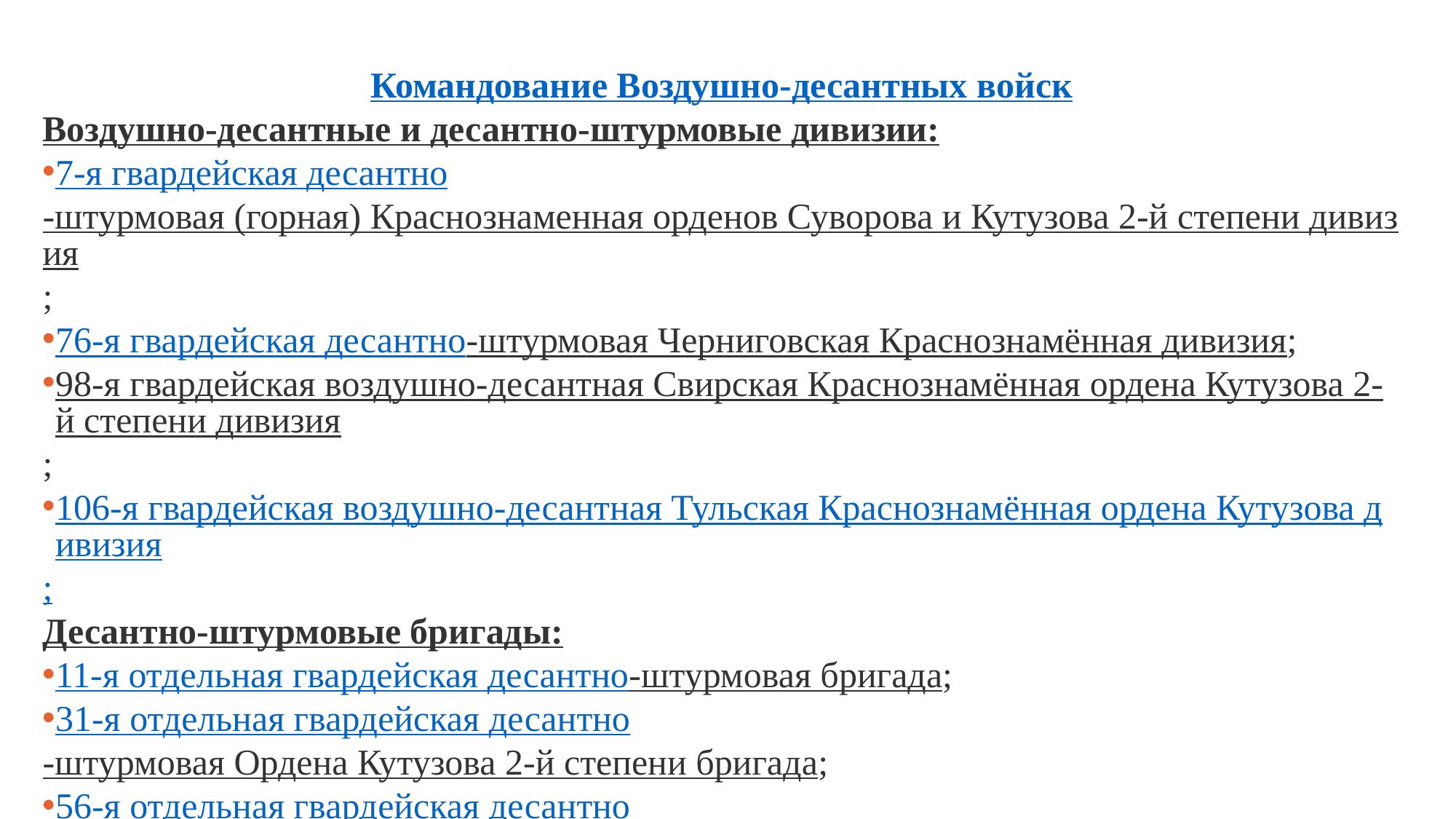

Воздушно-десантные войска
Командование Воздушно-десантных войск
Воздушно-десантные и десантно-штурмовые дивизии:
7-я гвардейская десантно-штурмовая (горная) Краснознаменная орденов Суворова и Кутузова 2-й степени дивизия;
76-я гвардейская десантно-штурмовая Черниговская Краснознамённая дивизия;
98-я гвардейская воздушно-десантная Свирская Краснознамённая ордена Кутузова 2-й степени дивизия;
106-я гвардейская воздушно-десантная Тульская Краснознамённая ордена Кутузова дивизия;
Десантно-штурмовые бригады:
11-я отдельная гвардейская десантно-штурмовая бригада;
31-я отдельная гвардейская десантно-штурмовая Ордена Кутузова 2-й степени бригада;
56-я отдельная гвардейская десантно-штурмовая ордена Отечественной войны бригада;
83-я отдельная гвардейская десантно-штурмовая бригада;